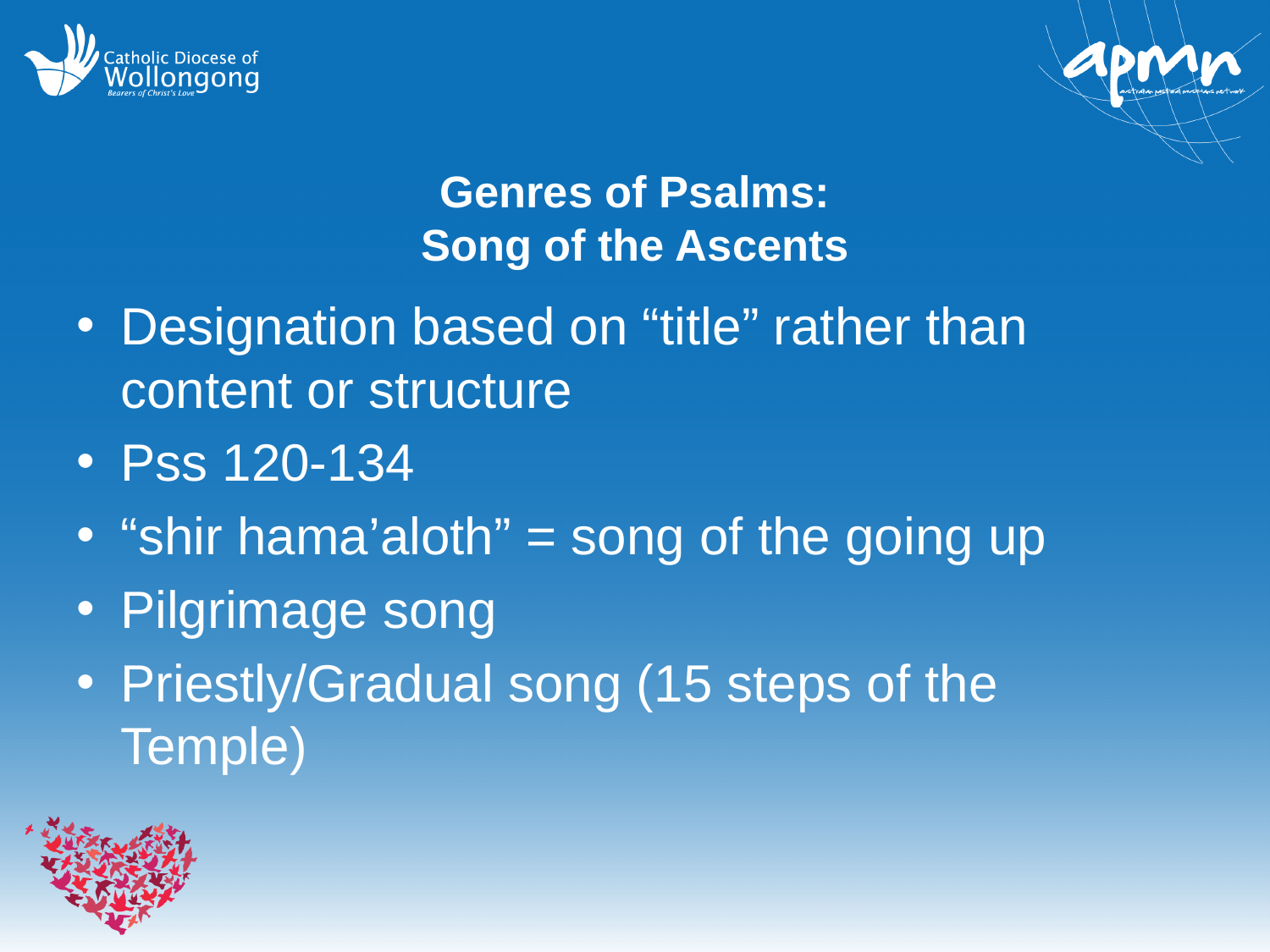

# Genres of Psalms: Song of the Ascents
Designation based on “title” rather than content or structure
Pss 120-134
“shir hama’aloth” = song of the going up
Pilgrimage song
Priestly/Gradual song (15 steps of the Temple)